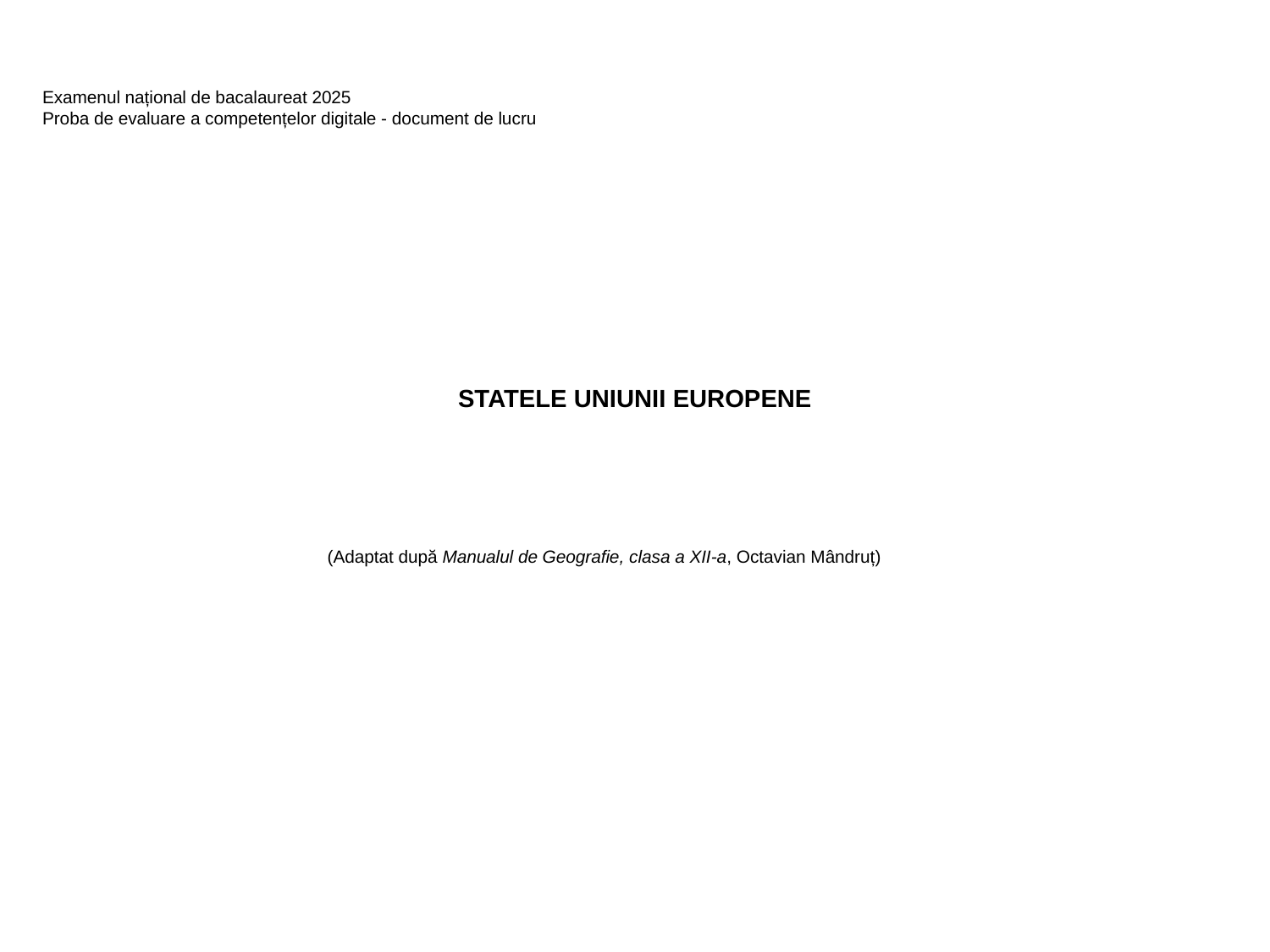

Examenul național de bacalaureat 2025
Proba de evaluare a competențelor digitale - document de lucru
# STATELE UNIUNII EUROPENE
(Adaptat după Manualul de Geografie, clasa a XII-a, Octavian Mândruț)